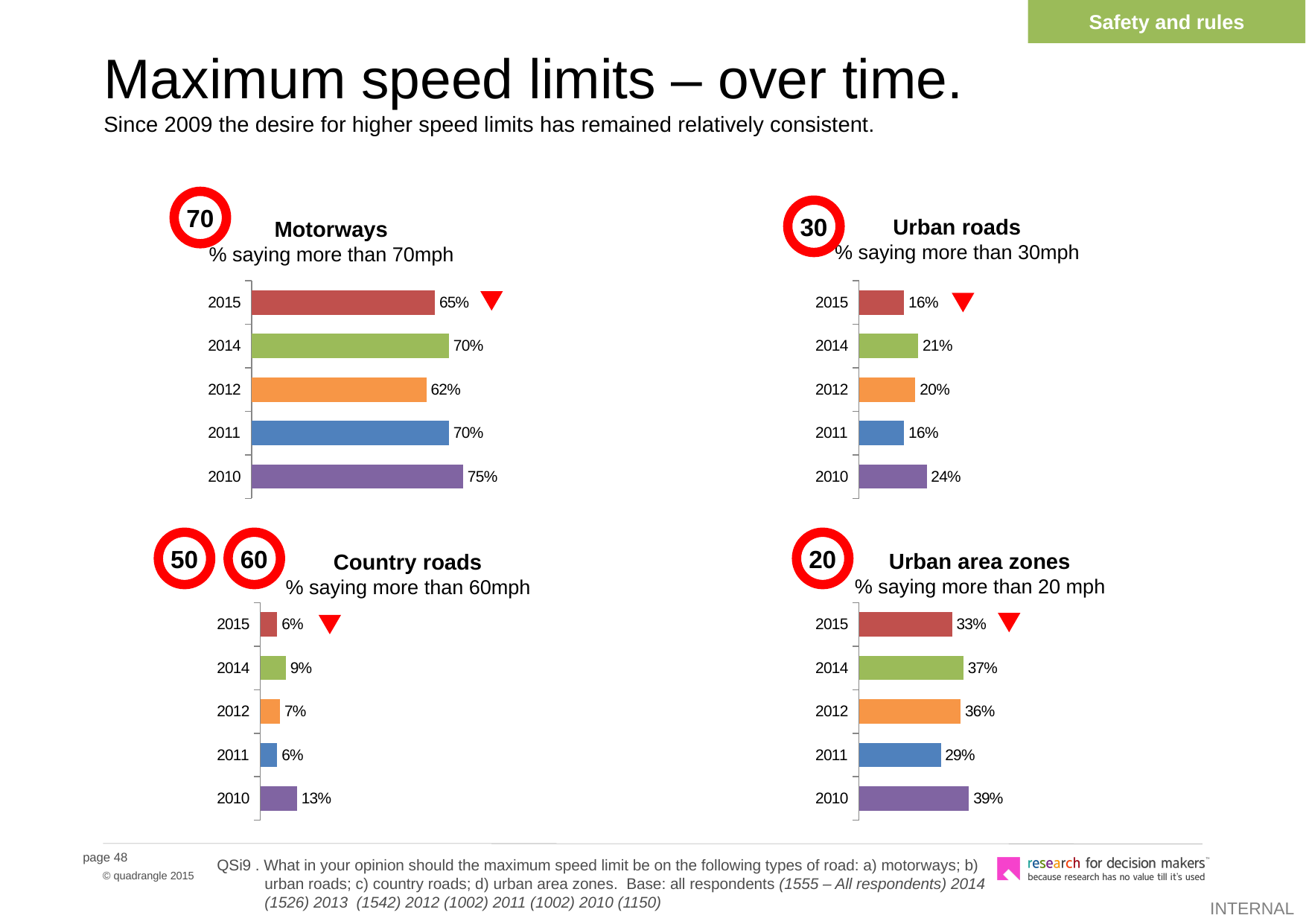

Safety and rules
# Maximum speed limits – over time. Since 2009 the desire for higher speed limits has remained relatively consistent.
70
30
Urban roads
% saying more than 30mph

Motorways
% saying more than 70mph

### Chart

| Category |  |
|---|---|
| 2015 | 0.6500000000000034 |
| 2014 | 0.7000000000000006 |
| 2012 | 0.6200000000000029 |
| 2011 | 0.7000000000000006 |
| 2010 | 0.750000000000003 |

### Chart

| Category |  |
|---|---|
| 2015 | 0.16 |
| 2014 | 0.21000000000000021 |
| 2012 | 0.2 |
| 2011 | 0.16 |
| 2010 | 0.2400000000000002 |

50
60
20
Urban area zones
% saying more than 20 mph
Country roads
% saying more than 60mph

### Chart

| Category |  |
|---|---|
| 2015 | 0.06000000000000003 |
| 2014 | 0.09000000000000002 |
| 2012 | 0.07000000000000002 |
| 2011 | 0.06000000000000003 |
| 2010 | 0.13 |

### Chart

| Category |  |
|---|---|
| 2015 | 0.3300000000000019 |
| 2014 | 0.3700000000000004 |
| 2012 | 0.3600000000000003 |
| 2011 | 0.2900000000000003 |
| 2010 | 0.3900000000000016 |

QSi9 . What in your opinion should the maximum speed limit be on the following types of road: a) motorways; b) urban roads; c) country roads; d) urban area zones.  Base: all respondents (1555 – All respondents) 2014 (1526) 2013  (1542) 2012 (1002) 2011 (1002) 2010 (1150)